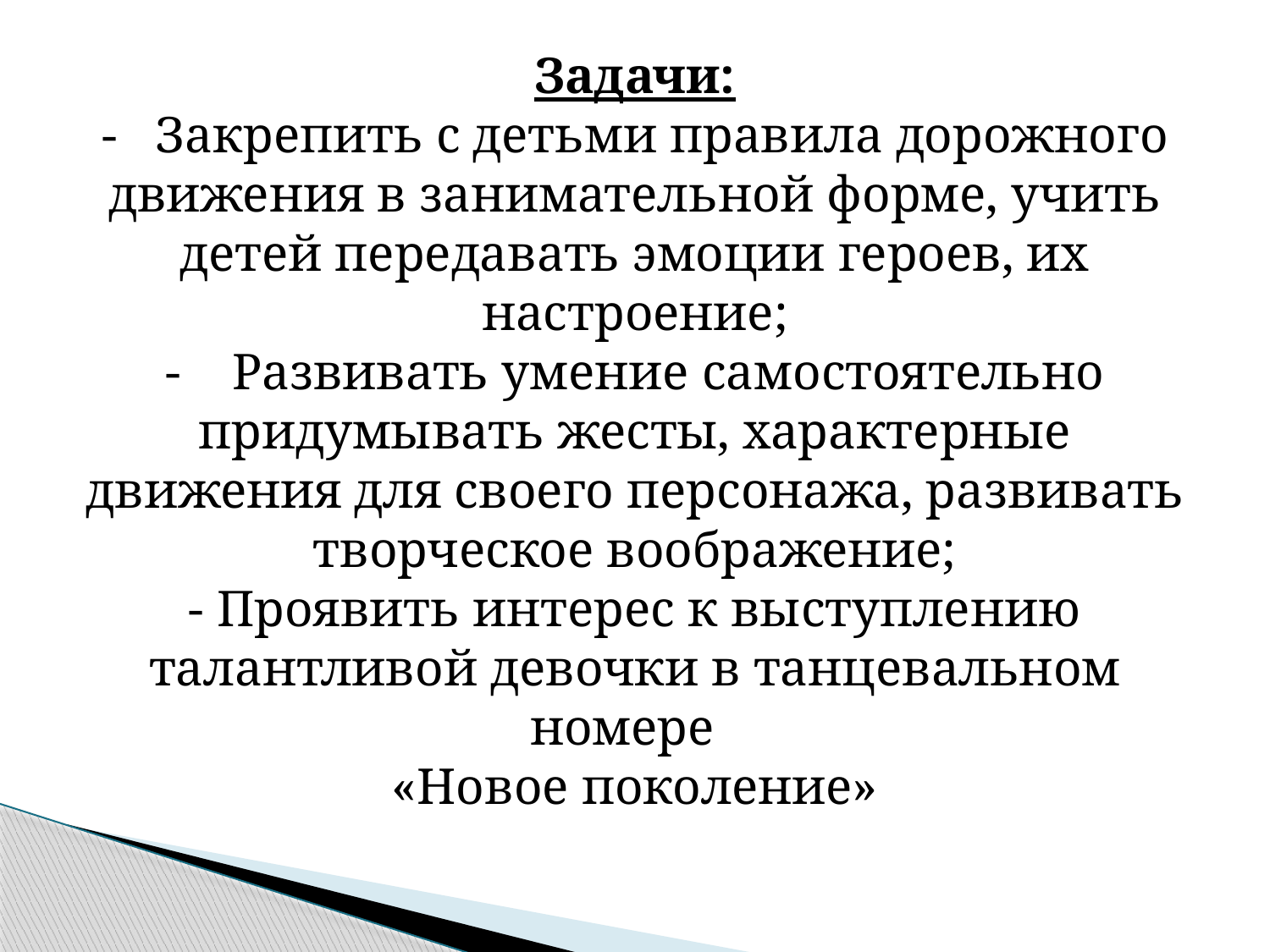

# Задачи: -   Закрепить с детьми правила дорожного движения в занимательной форме, учить детей передавать эмоции героев, их настроение; -    Развивать умение самостоятельно придумывать жесты, характерные движения для своего персонажа, развивать творческое воображение; - Проявить интерес к выступлению талантливой девочки в танцевальном номере «Новое поколение»